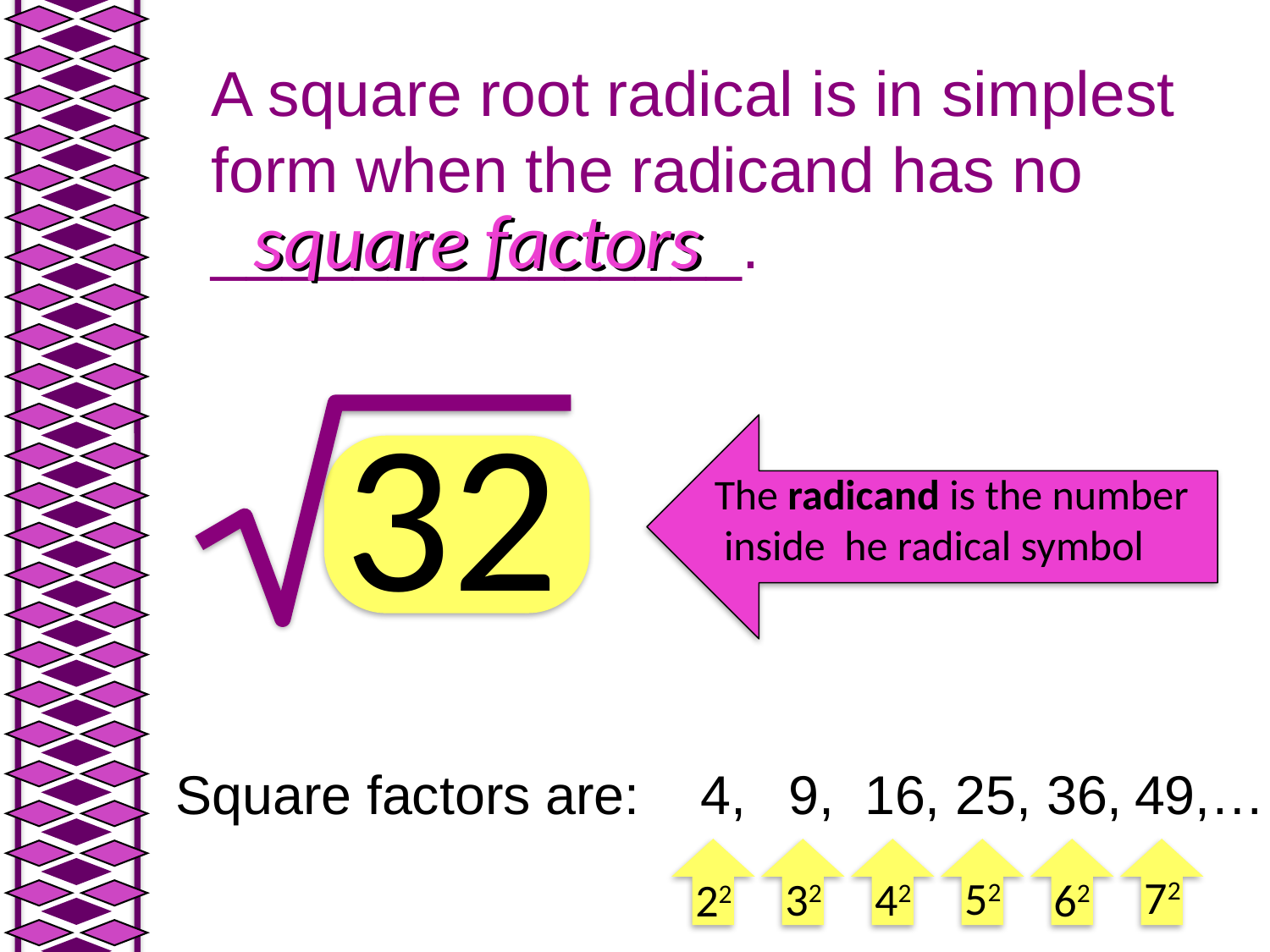

A square root radical is in simplest form when the radicand has no _______________.
square factors
square factors
32

The radicand is the number
 inside  he radical symbol

Square factors are:    4,     9,  16, 25, 36, 49,…

22

32

42

52

62

72